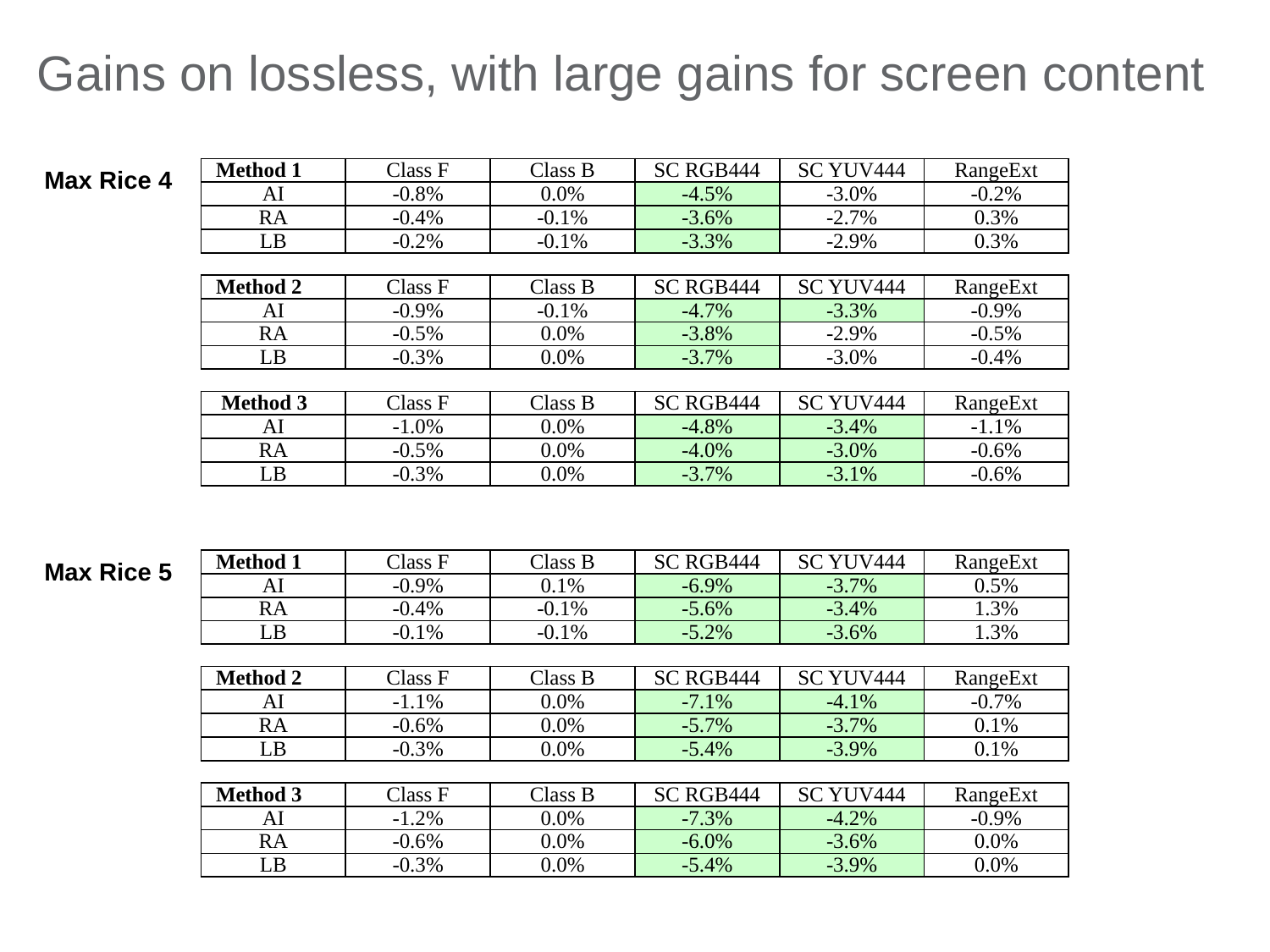

# Gains on lossless, with large gains for screen content
Max Rice 4
| Method 1 | Class F | Class B | SC RGB444 | SC YUV444 | RangeExt |
| --- | --- | --- | --- | --- | --- |
| AI | -0.8% | 0.0% | -4.5% | -3.0% | -0.2% |
| RA | -0.4% | -0.1% | -3.6% | -2.7% | 0.3% |
| LB | -0.2% | -0.1% | -3.3% | -2.9% | 0.3% |
| Method 2 | Class F | Class B | SC RGB444 | SC YUV444 | RangeExt |
| --- | --- | --- | --- | --- | --- |
| AI | -0.9% | -0.1% | -4.7% | -3.3% | -0.9% |
| RA | -0.5% | 0.0% | -3.8% | -2.9% | -0.5% |
| LB | -0.3% | 0.0% | -3.7% | -3.0% | -0.4% |
| Method 3 | Class F | Class B | SC RGB444 | SC YUV444 | RangeExt |
| --- | --- | --- | --- | --- | --- |
| AI | -1.0% | 0.0% | -4.8% | -3.4% | -1.1% |
| RA | -0.5% | 0.0% | -4.0% | -3.0% | -0.6% |
| LB | -0.3% | 0.0% | -3.7% | -3.1% | -0.6% |

Max Rice 5
| Method 1 | Class F | Class B | SC RGB444 | SC YUV444 | RangeExt |
| --- | --- | --- | --- | --- | --- |
| AI | -0.9% | 0.1% | -6.9% | -3.7% | 0.5% |
| RA | -0.4% | -0.1% | -5.6% | -3.4% | 1.3% |
| LB | -0.1% | -0.1% | -5.2% | -3.6% | 1.3% |
| Method 2 | Class F | Class B | SC RGB444 | SC YUV444 | RangeExt |
| --- | --- | --- | --- | --- | --- |
| AI | -1.1% | 0.0% | -7.1% | -4.1% | -0.7% |
| RA | -0.6% | 0.0% | -5.7% | -3.7% | 0.1% |
| LB | -0.3% | 0.0% | -5.4% | -3.9% | 0.1% |
| Method 3 | Class F | Class B | SC RGB444 | SC YUV444 | RangeExt |
| --- | --- | --- | --- | --- | --- |
| AI | -1.2% | 0.0% | -7.3% | -4.2% | -0.9% |
| RA | -0.6% | 0.0% | -6.0% | -3.6% | 0.0% |
| LB | -0.3% | 0.0% | -5.4% | -3.9% | 0.0% |